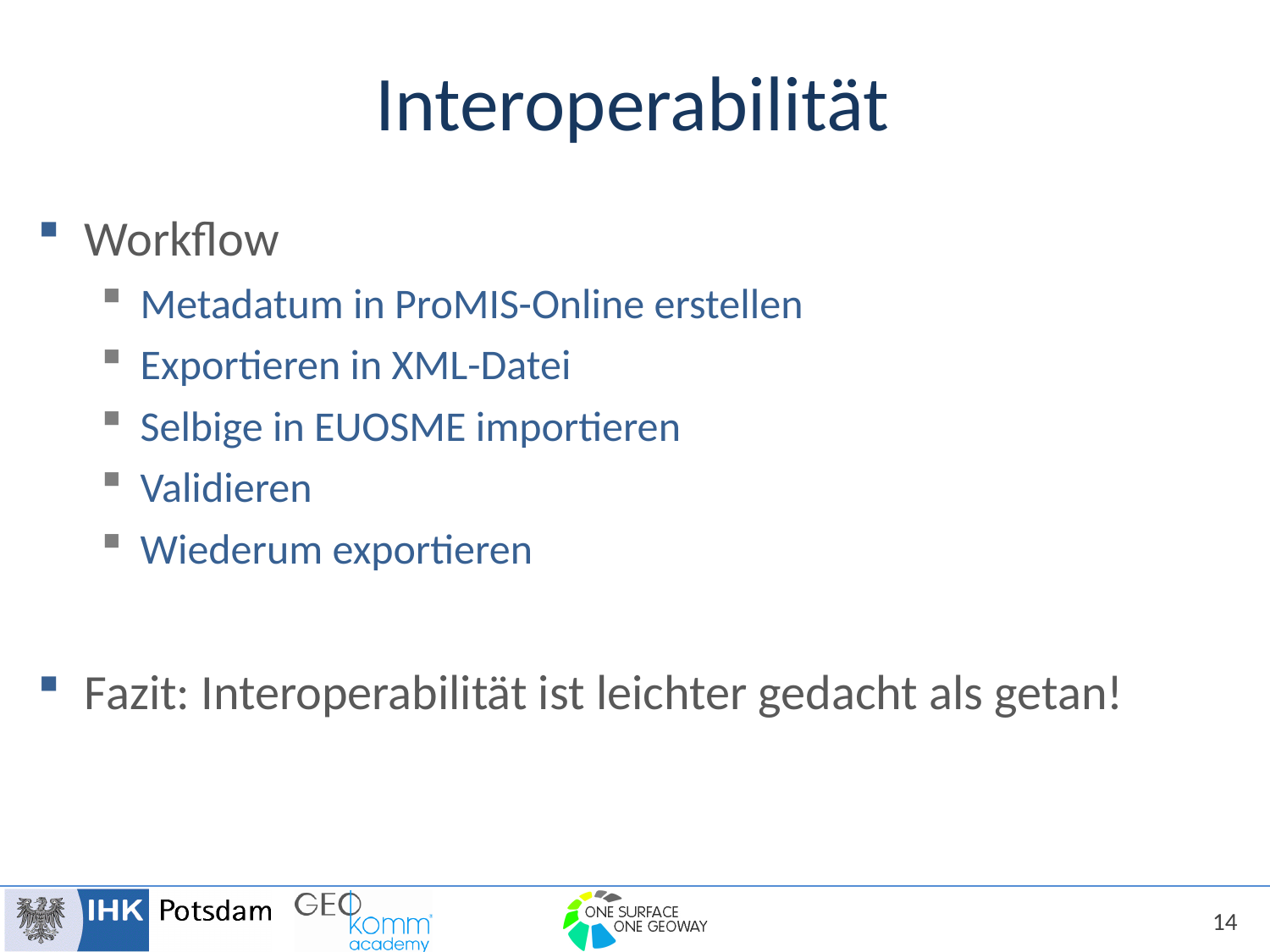

# Interoperabilität
Workflow
Metadatum in ProMIS-Online erstellen
Exportieren in XML-Datei
Selbige in EUOSME importieren
Validieren
Wiederum exportieren

Fazit: Interoperabilität ist leichter gedacht als getan!
14